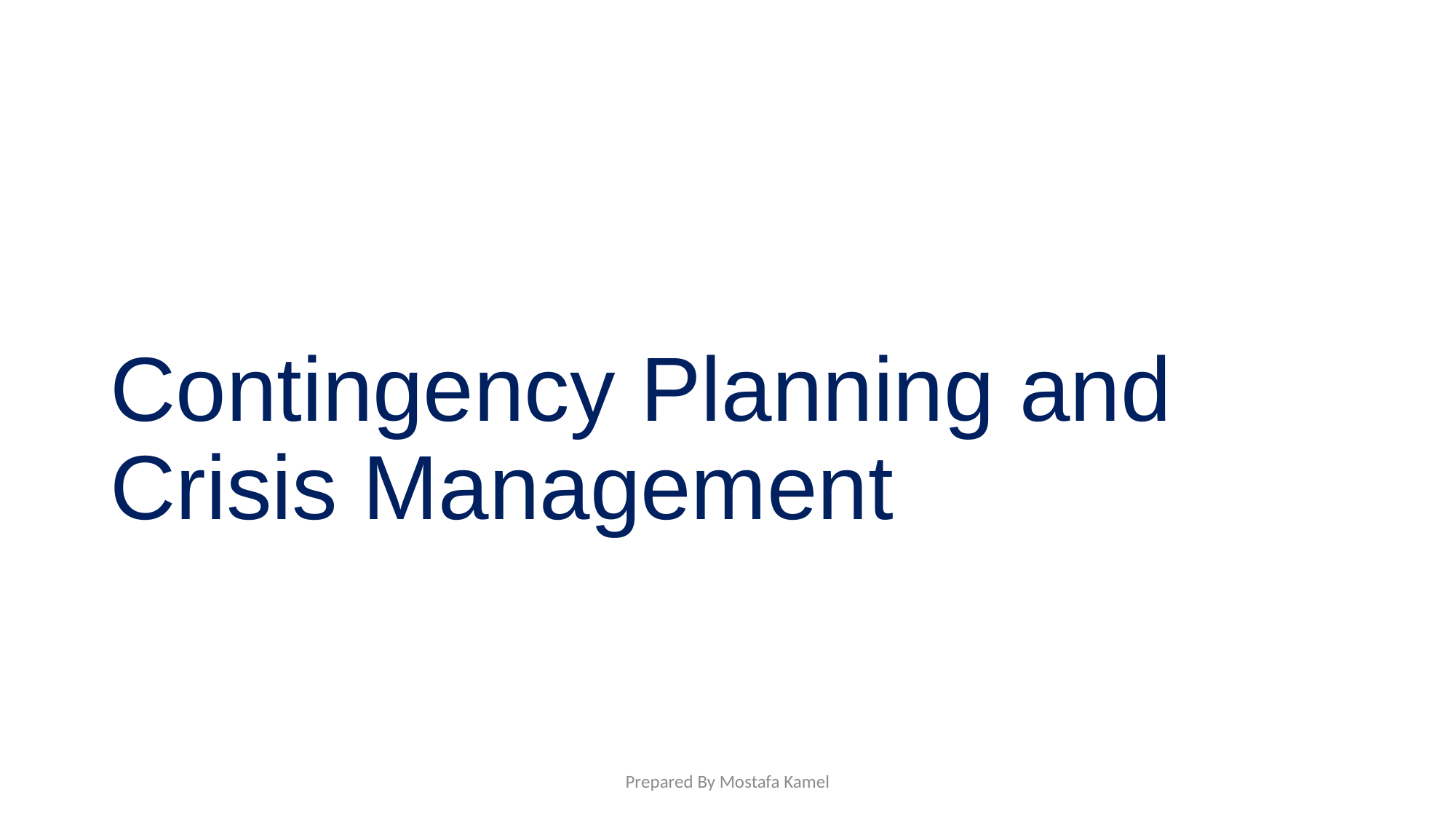

# Contingency Planning and Crisis Management
Prepared By Mostafa Kamel